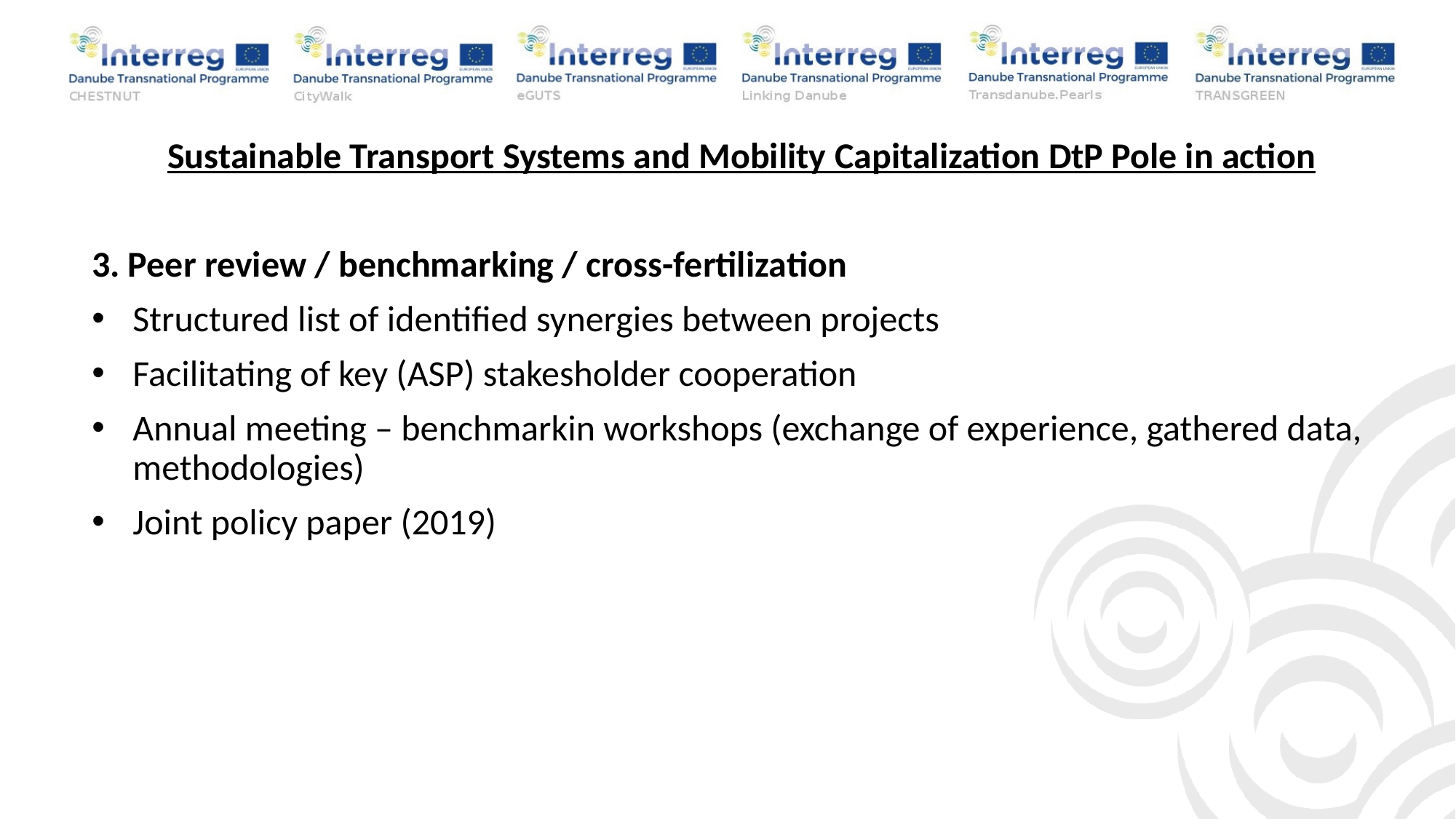

Sustainable Transport Systems and Mobility Capitalization DtP Pole in action

3. Peer review / benchmarking / cross-fertilization
Structured list of identified synergies between projects
Facilitating of key (ASP) stakesholder cooperation
Annual meeting – benchmarkin workshops (exchange of experience, gathered data, methodologies)
Joint policy paper (2019)